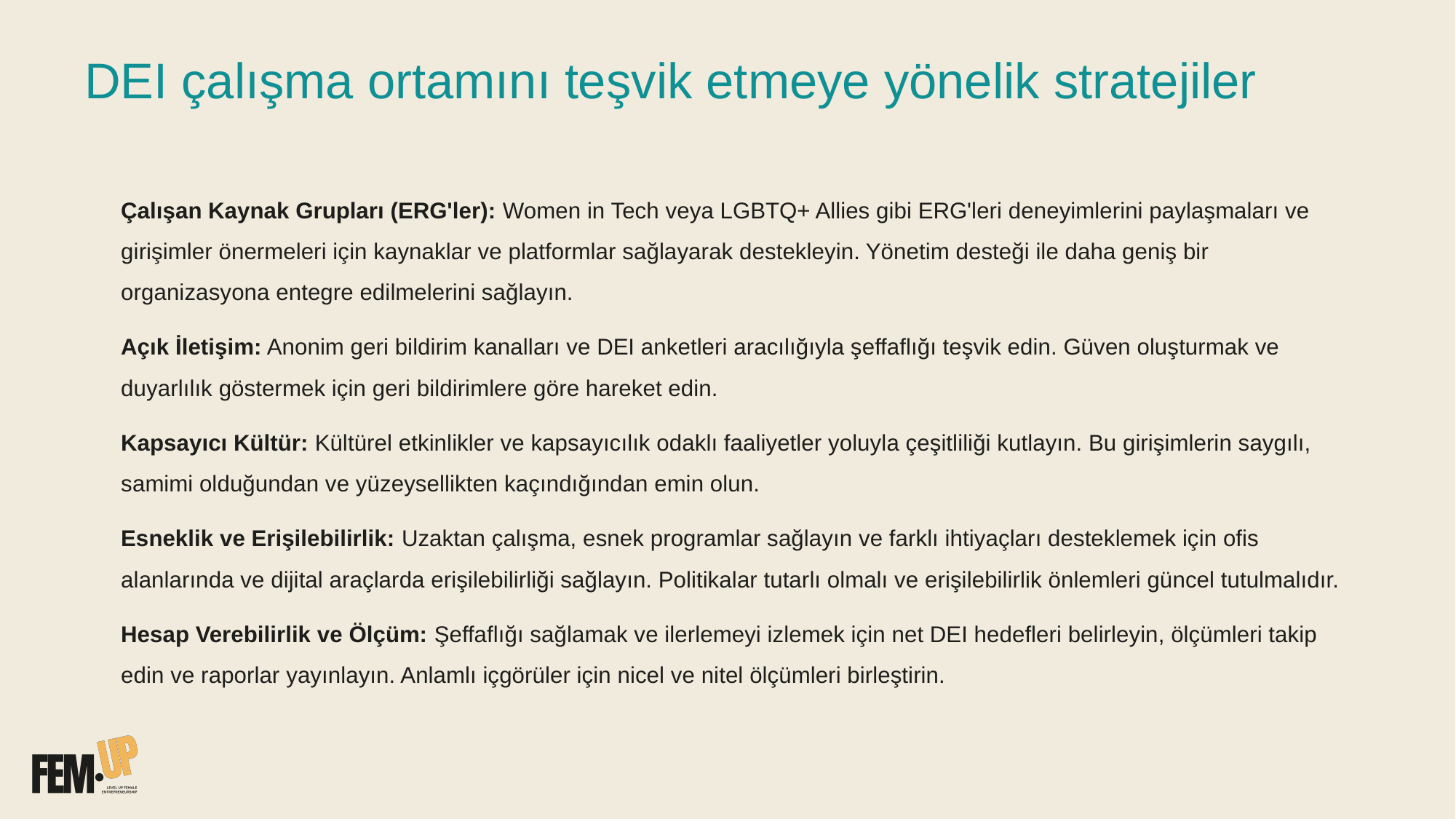

DEI çalışma ortamını teşvik etmeye yönelik stratejiler

Çalışan Kaynak Grupları (ERG'ler): Women in Tech veya LGBTQ+ Allies gibi ERG'leri deneyimlerini paylaşmaları ve girişimler önermeleri için kaynaklar ve platformlar sağlayarak destekleyin. Yönetim desteği ile daha geniş bir organizasyona entegre edilmelerini sağlayın.
Açık İletişim: Anonim geri bildirim kanalları ve DEI anketleri aracılığıyla şeffaflığı teşvik edin. Güven oluşturmak ve duyarlılık göstermek için geri bildirimlere göre hareket edin.
Kapsayıcı Kültür: Kültürel etkinlikler ve kapsayıcılık odaklı faaliyetler yoluyla çeşitliliği kutlayın. Bu girişimlerin saygılı, samimi olduğundan ve yüzeysellikten kaçındığından emin olun.
Esneklik ve Erişilebilirlik: Uzaktan çalışma, esnek programlar sağlayın ve farklı ihtiyaçları desteklemek için ofis alanlarında ve dijital araçlarda erişilebilirliği sağlayın. Politikalar tutarlı olmalı ve erişilebilirlik önlemleri güncel tutulmalıdır.
Hesap Verebilirlik ve Ölçüm: Şeffaflığı sağlamak ve ilerlemeyi izlemek için net DEI hedefleri belirleyin, ölçümleri takip edin ve raporlar yayınlayın. Anlamlı içgörüler için nicel ve nitel ölçümleri birleştirin.